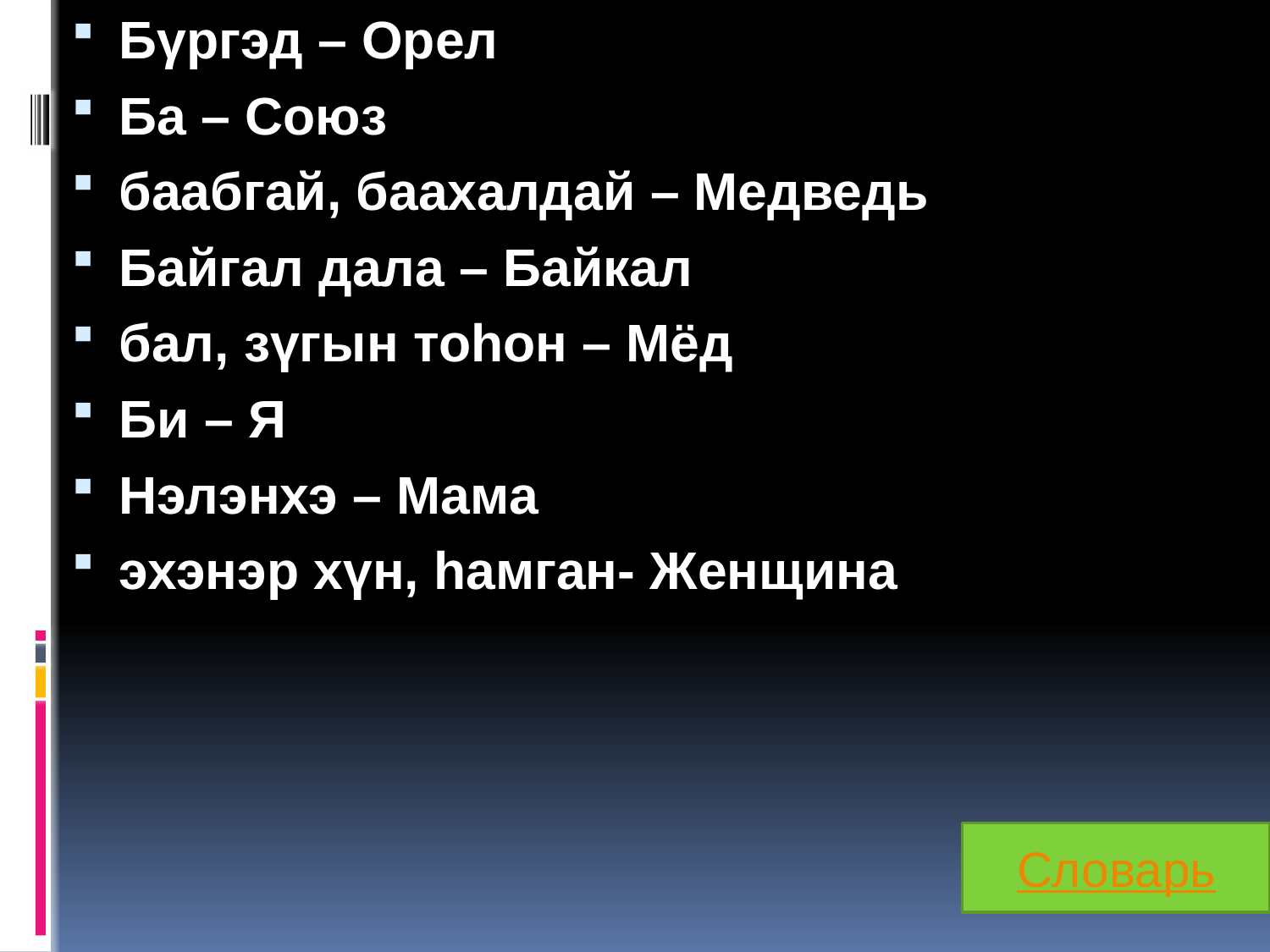

Бγргэд – Орел
Ба – Союз
баабгай, баахалдай – Медведь
Байгал дала – Байкал
бал, зүгын тоһон – Мёд
Би – Я
Нэлэнхэ – Мама
эхэнэр хүн, һамган- Женщина

Словарь